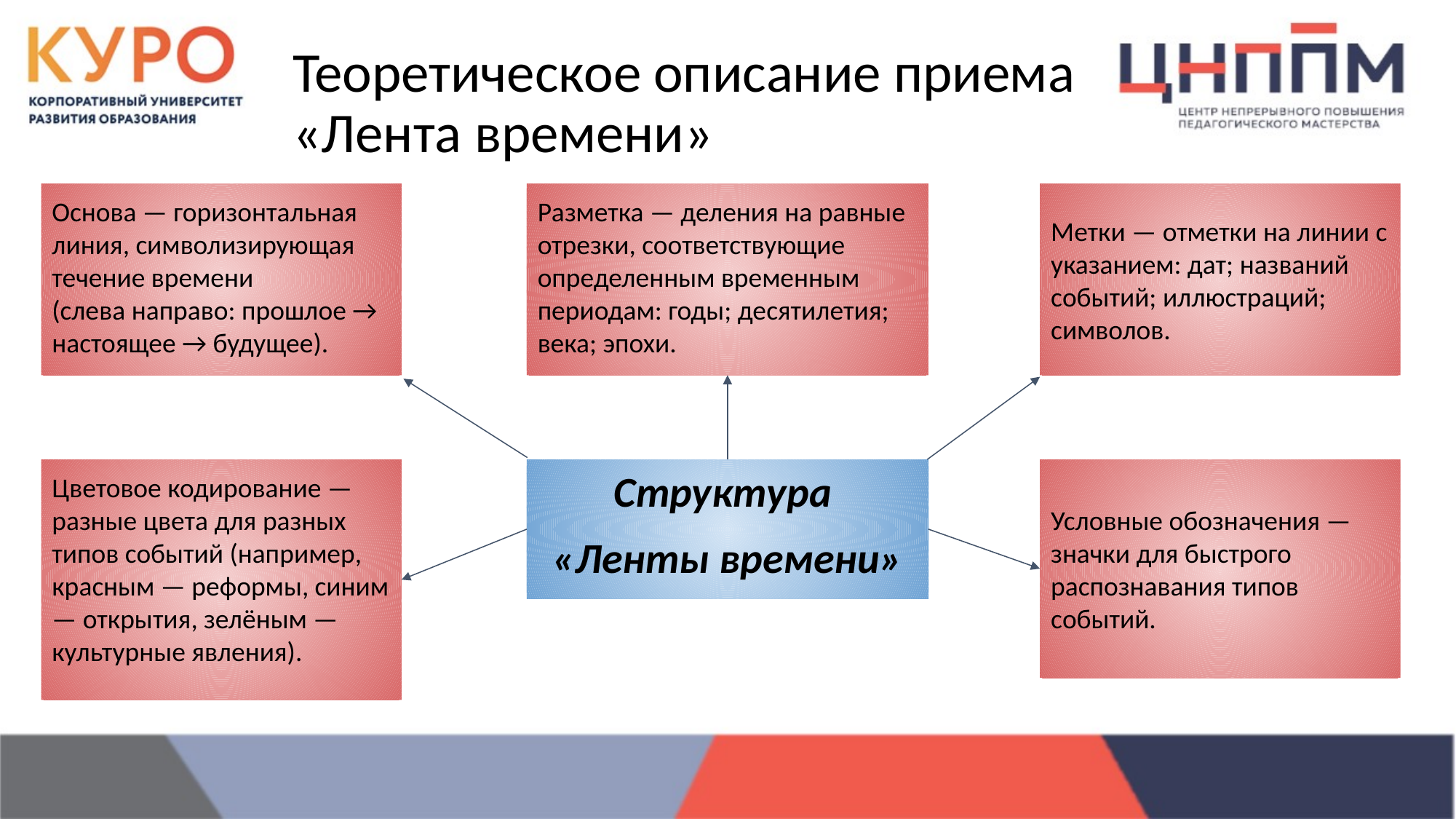

# Теоретическое описание приема «Лента времени»
Разметка — деления на равные отрезки, соответствующие определенным временным периодам: годы; десятилетия; века; эпохи.
Метки — отметки на линии с указанием: дат; названий событий; иллюстраций; символов.
Основа — горизонтальная линия, символизирующая течение времени
(слева направо: прошлое → настоящее → будущее).
Цветовое кодирование — разные цвета для разных типов событий (например, красным — реформы, синим — открытия, зелёным — культурные явления).
Структура
«Ленты времени»

Условные обозначения — значки для быстрого распознавания типов событий.